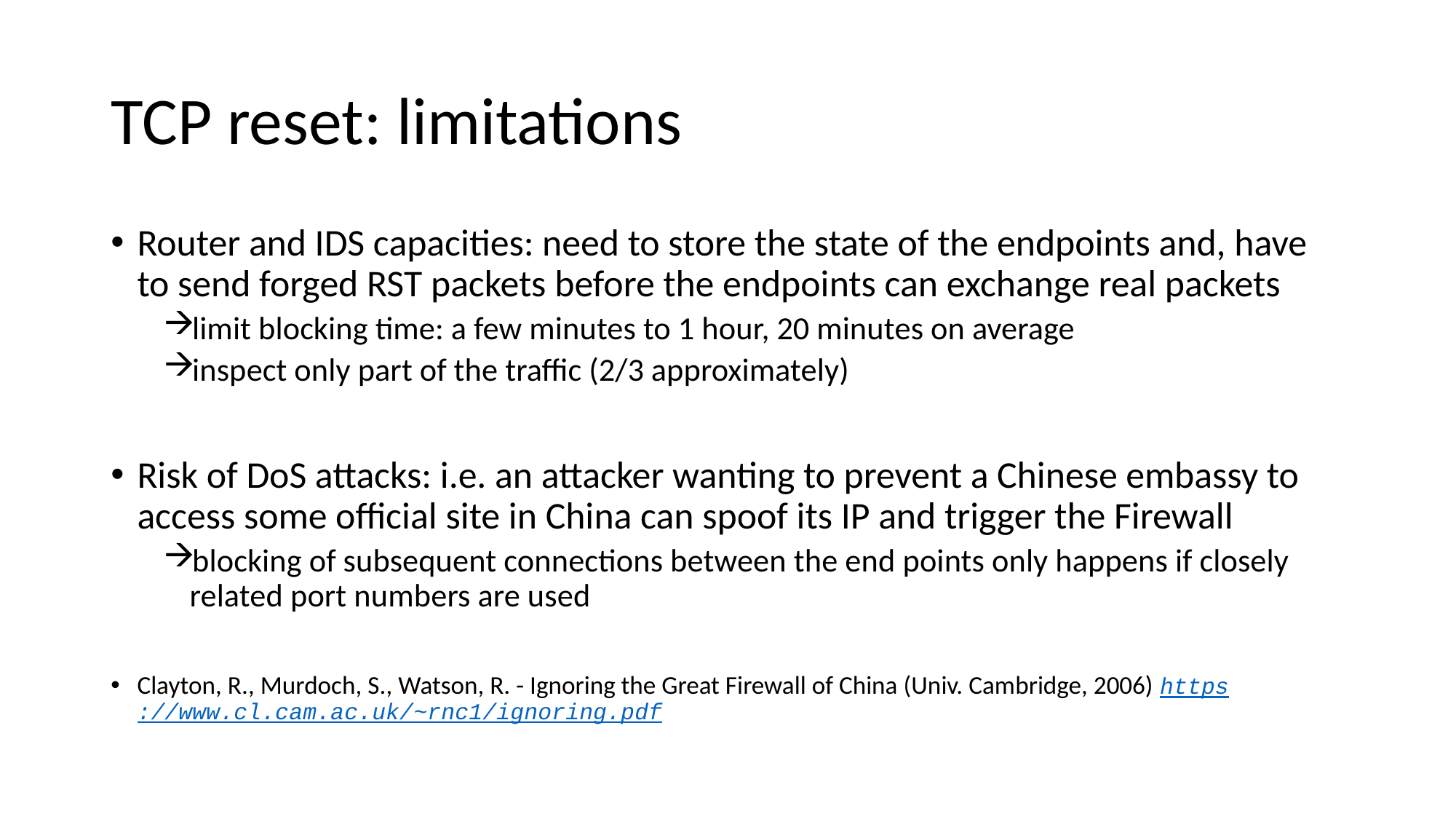

# TCP reset: limitations
Router and IDS capacities: need to store the state of the endpoints and, have to send forged RST packets before the endpoints can exchange real packets
limit blocking time: a few minutes to 1 hour, 20 minutes on average
inspect only part of the traffic (2/3 approximately)

Risk of DoS attacks: i.e. an attacker wanting to prevent a Chinese embassy to access some official site in China can spoof its IP and trigger the Firewall
blocking of subsequent connections between the end points only happens if closely related port numbers are used

Clayton, R., Murdoch, S., Watson, R. - Ignoring the Great Firewall of China (Univ. Cambridge, 2006) https://www.cl.cam.ac.uk/~rnc1/ignoring.pdf